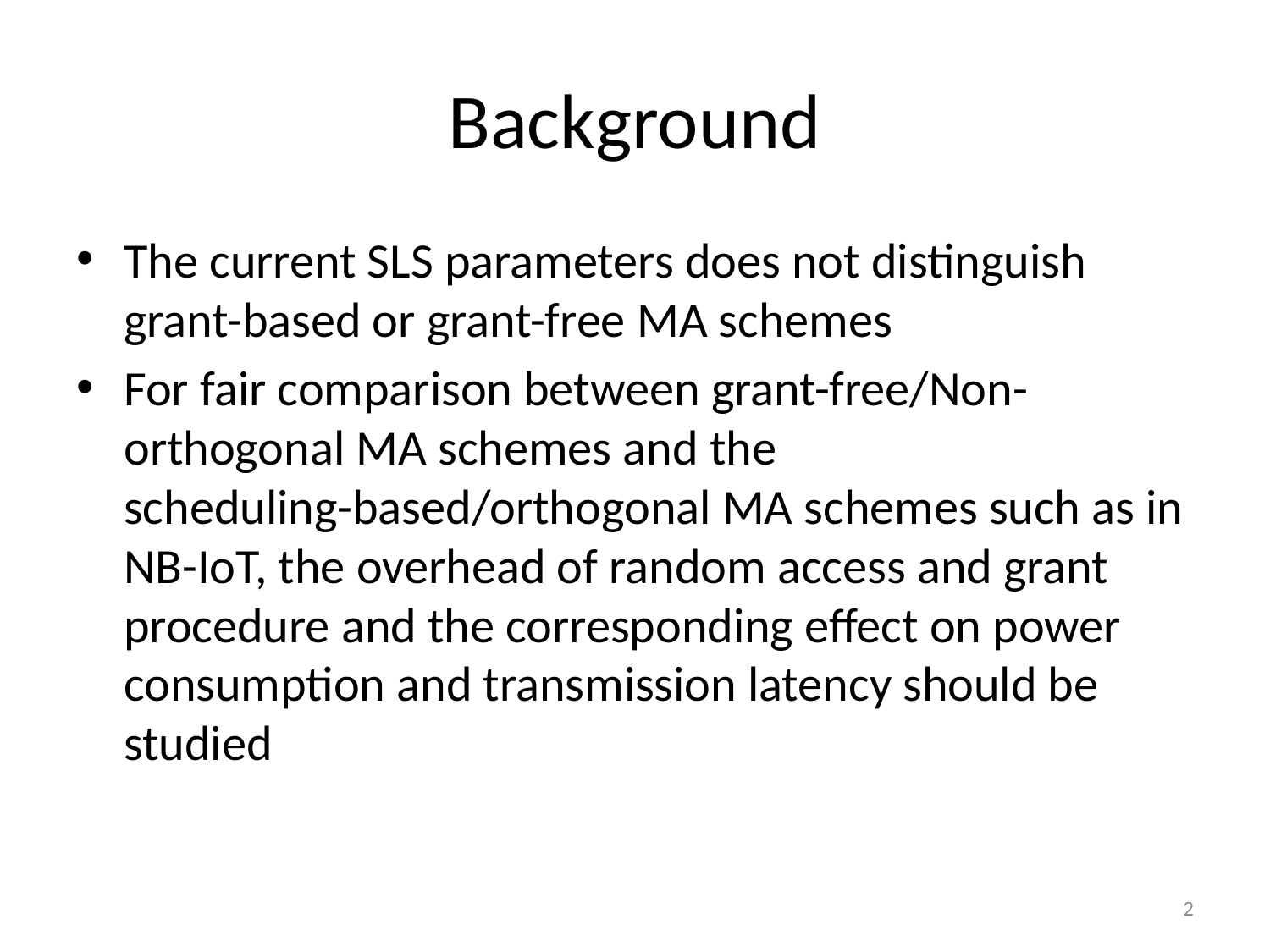

# Background
The current SLS parameters does not distinguish grant-based or grant-free MA schemes
For fair comparison between grant-free/Non-orthogonal MA schemes and the scheduling-based/orthogonal MA schemes such as in NB-IoT, the overhead of random access and grant procedure and the corresponding effect on power consumption and transmission latency should be studied
2